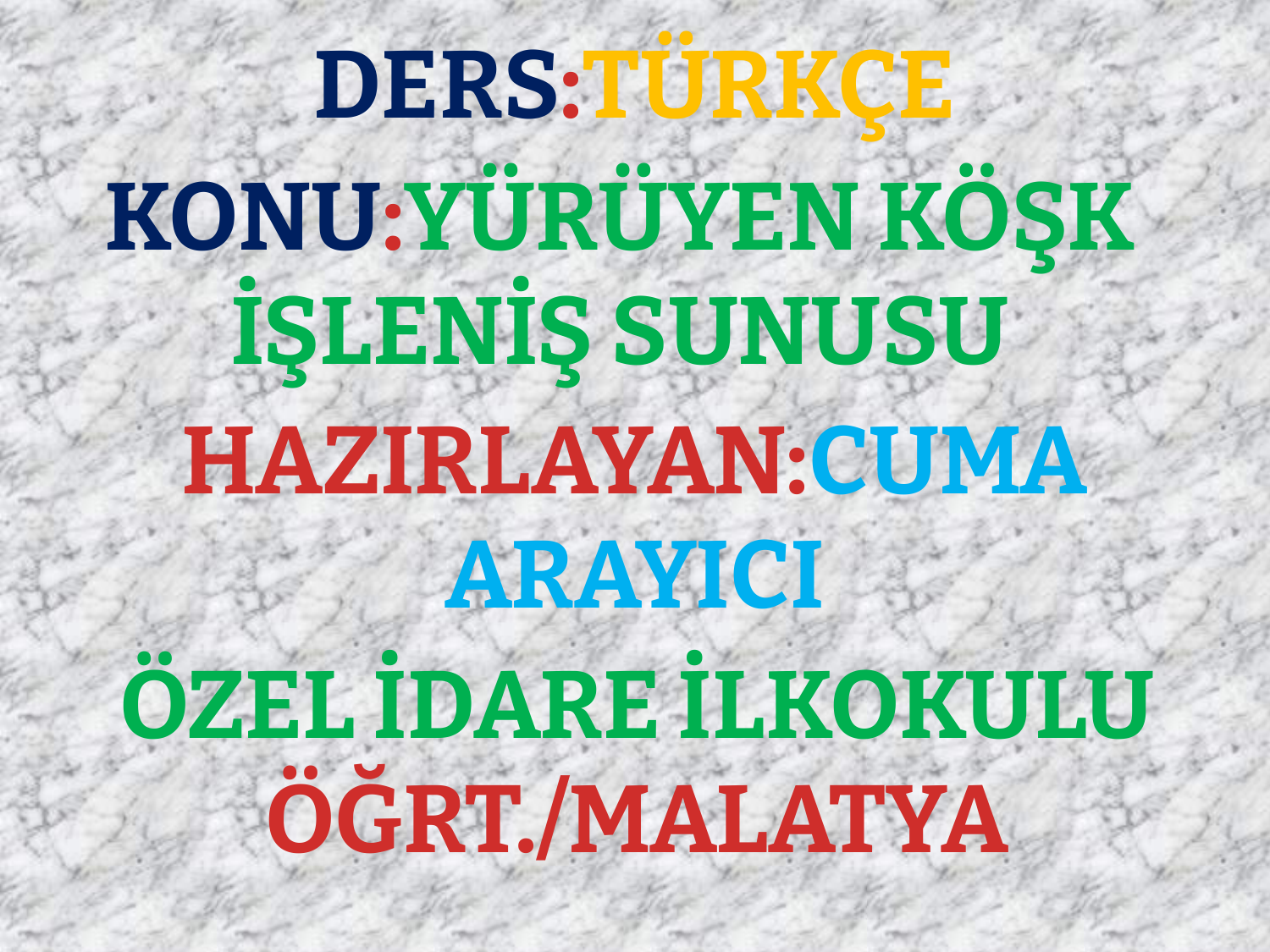

DERS:TÜRKÇE
KONU:YÜRÜYEN KÖŞK İŞLENİŞ SUNUSU
HAZIRLAYAN:CUMA ARAYICI
ÖZEL İDARE İLKOKULU ÖĞRT./MALATYA